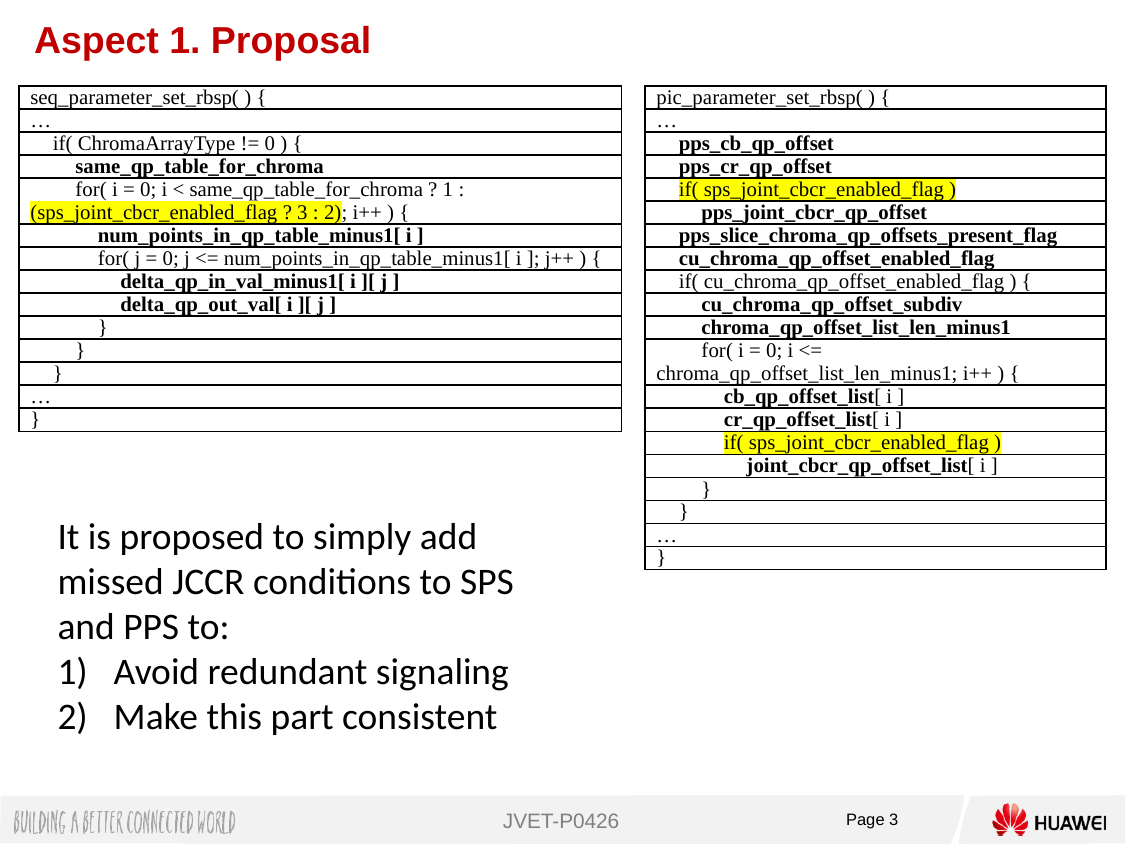

Aspect 1. Proposal
| seq\_parameter\_set\_rbsp( ) { |
| --- |
| … |
| if( ChromaArrayType != 0 ) { |
| same\_qp\_table\_for\_chroma |
| for( i = 0; i < same\_qp\_table\_for\_chroma ? 1 : (sps\_joint\_cbcr\_enabled\_flag ? 3 : 2); i++ ) { |
| num\_points\_in\_qp\_table\_minus1[ i ] |
| for( j = 0; j <= num\_points\_in\_qp\_table\_minus1[ i ]; j++ ) { |
| delta\_qp\_in\_val\_minus1[ i ][ j ] |
| delta\_qp\_out\_val[ i ][ j ] |
| } |
| } |
| } |
| … |
| } |
| pic\_parameter\_set\_rbsp( ) { |
| --- |
| … |
| pps\_cb\_qp\_offset |
| pps\_cr\_qp\_offset |
| if( sps\_joint\_cbcr\_enabled\_flag ) |
| pps\_joint\_cbcr\_qp\_offset |
| pps\_slice\_chroma\_qp\_offsets\_present\_flag |
| cu\_chroma\_qp\_offset\_enabled\_flag |
| if( cu\_chroma\_qp\_offset\_enabled\_flag ) { |
| cu\_chroma\_qp\_offset\_subdiv |
| chroma\_qp\_offset\_list\_len\_minus1 |
| for( i = 0; i <= chroma\_qp\_offset\_list\_len\_minus1; i++ ) { |
| cb\_qp\_offset\_list[ i ] |
| cr\_qp\_offset\_list[ i ] |
| if( sps\_joint\_cbcr\_enabled\_flag ) |
| joint\_cbcr\_qp\_offset\_list[ i ] |
| } |
| } |
| … |
| } |
It is proposed to simply add missed JCCR conditions to SPS and PPS to:
Avoid redundant signaling
Make this part consistent